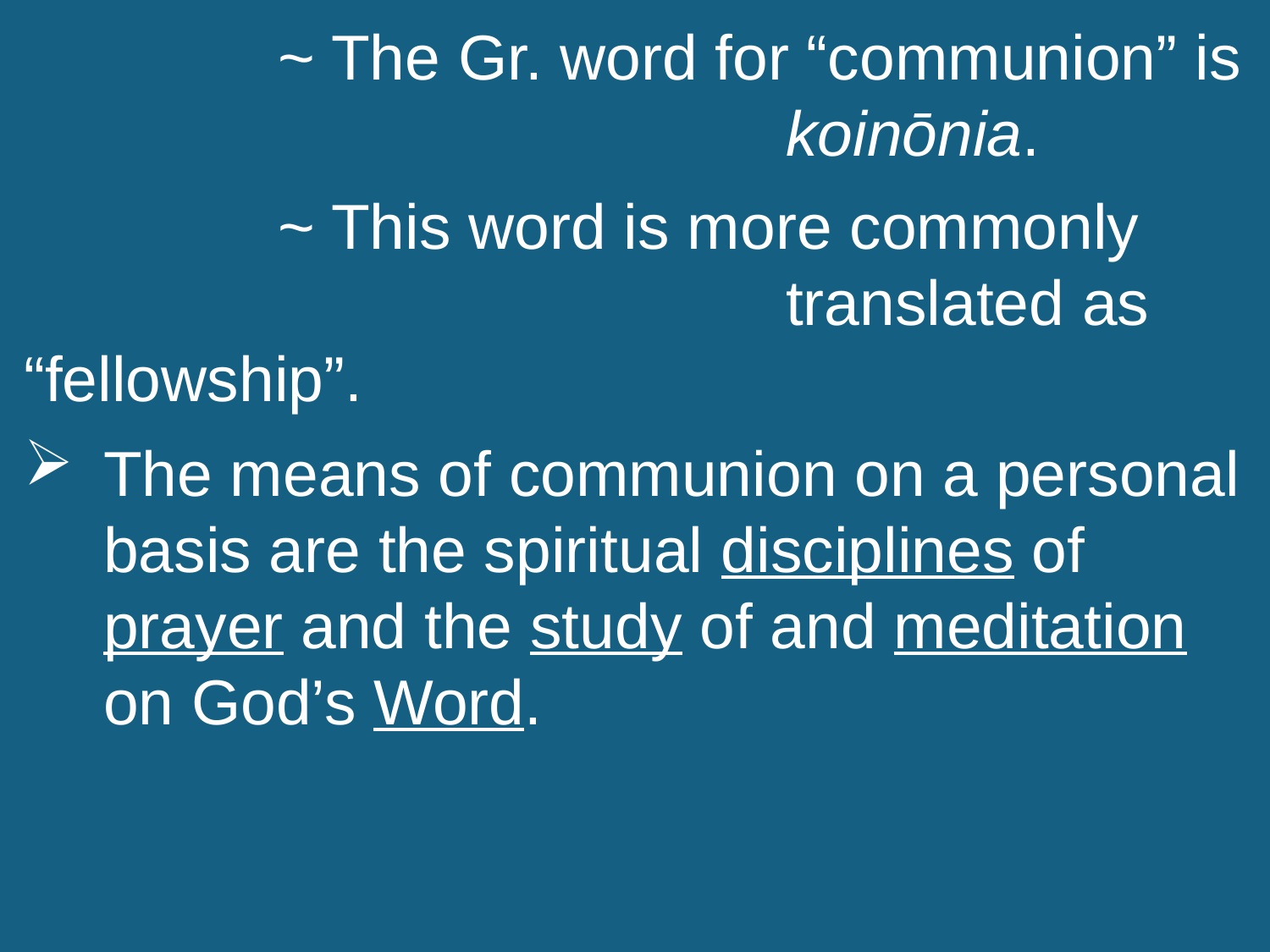

~ The Gr. word for “communion” is 						koinōnia.
		~ This word is more commonly 							translated as “fellowship”.
The means of communion on a personal basis are the spiritual disciplines of prayer and the study of and meditation on God’s Word.